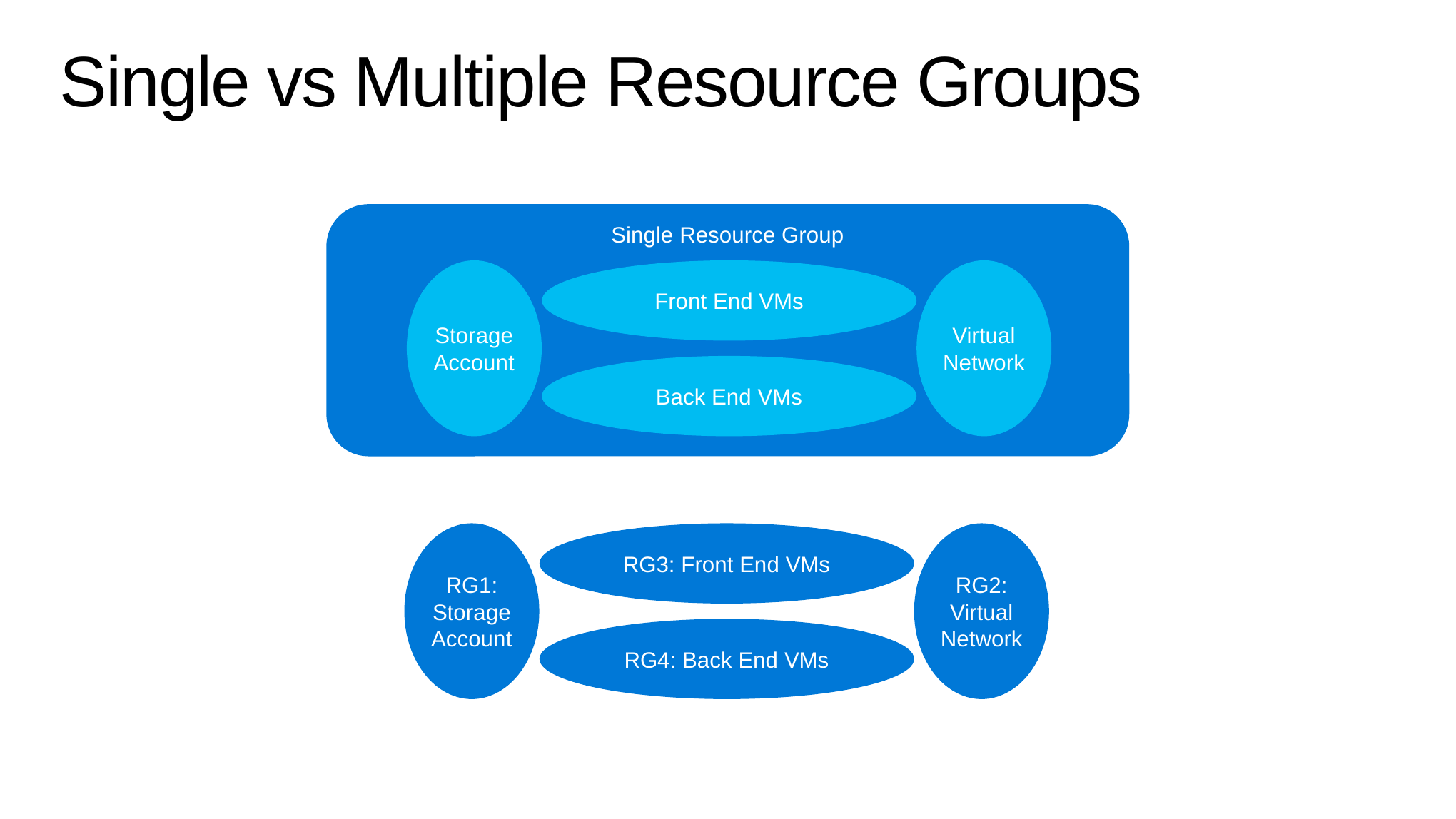

# Single vs Multiple Resource Groups
Single Resource Group
Storage Account
Virtual Network
Front End VMs
Back End VMs
Multiple Resource Groups
RG1:
Storage Account
RG3: Front End VMs
RG2: Virtual Network
RG4: Back End VMs